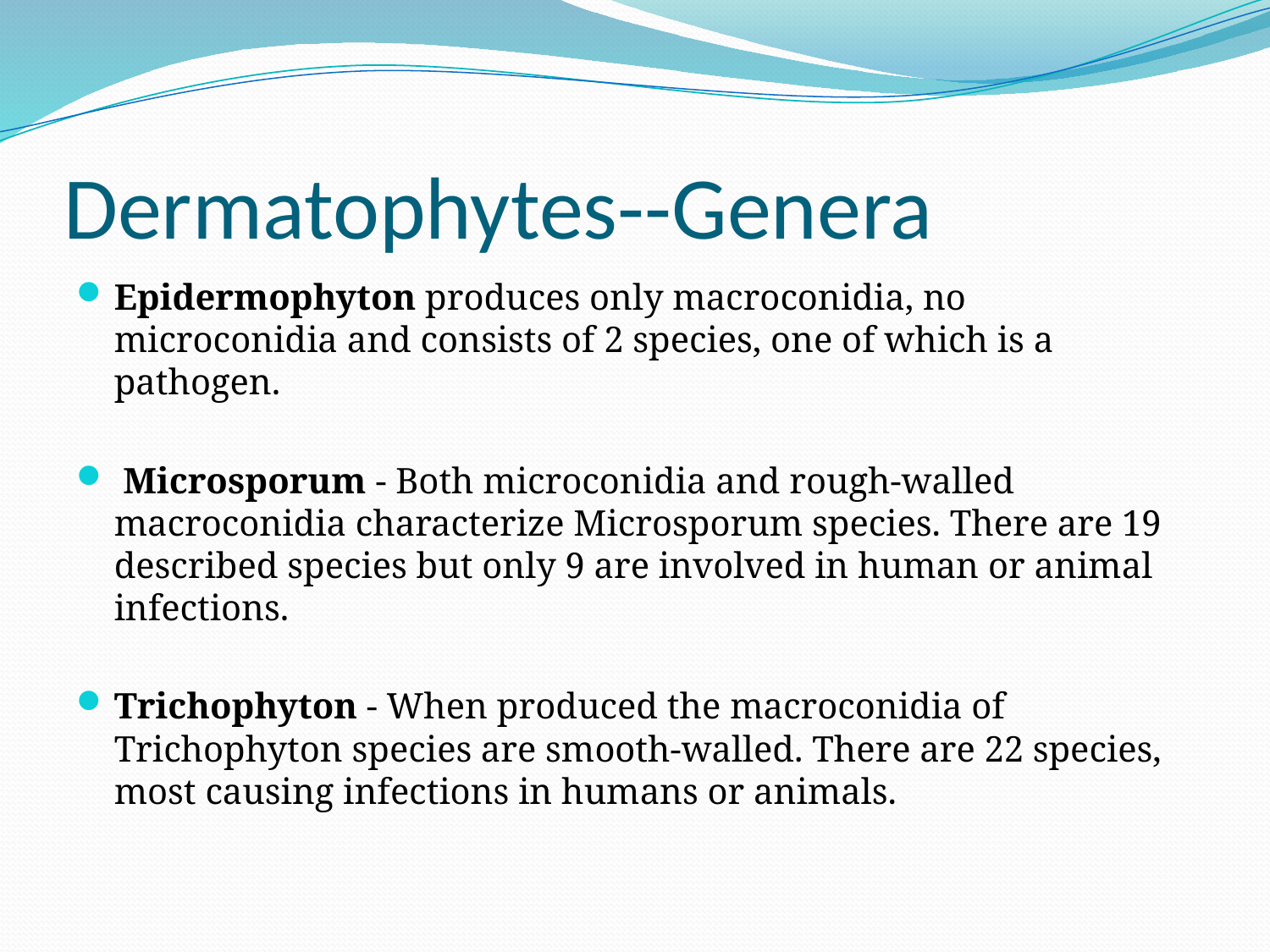

# Dermatophytes--Genera
Epidermophyton produces only macroconidia, no microconidia and consists of 2 species, one of which is a pathogen.

 Microsporum - Both microconidia and rough-walled macroconidia characterize Microsporum species. There are 19 described species but only 9 are involved in human or animal infections.

Trichophyton - When produced the macroconidia of Trichophyton species are smooth-walled. There are 22 species, most causing infections in humans or animals.